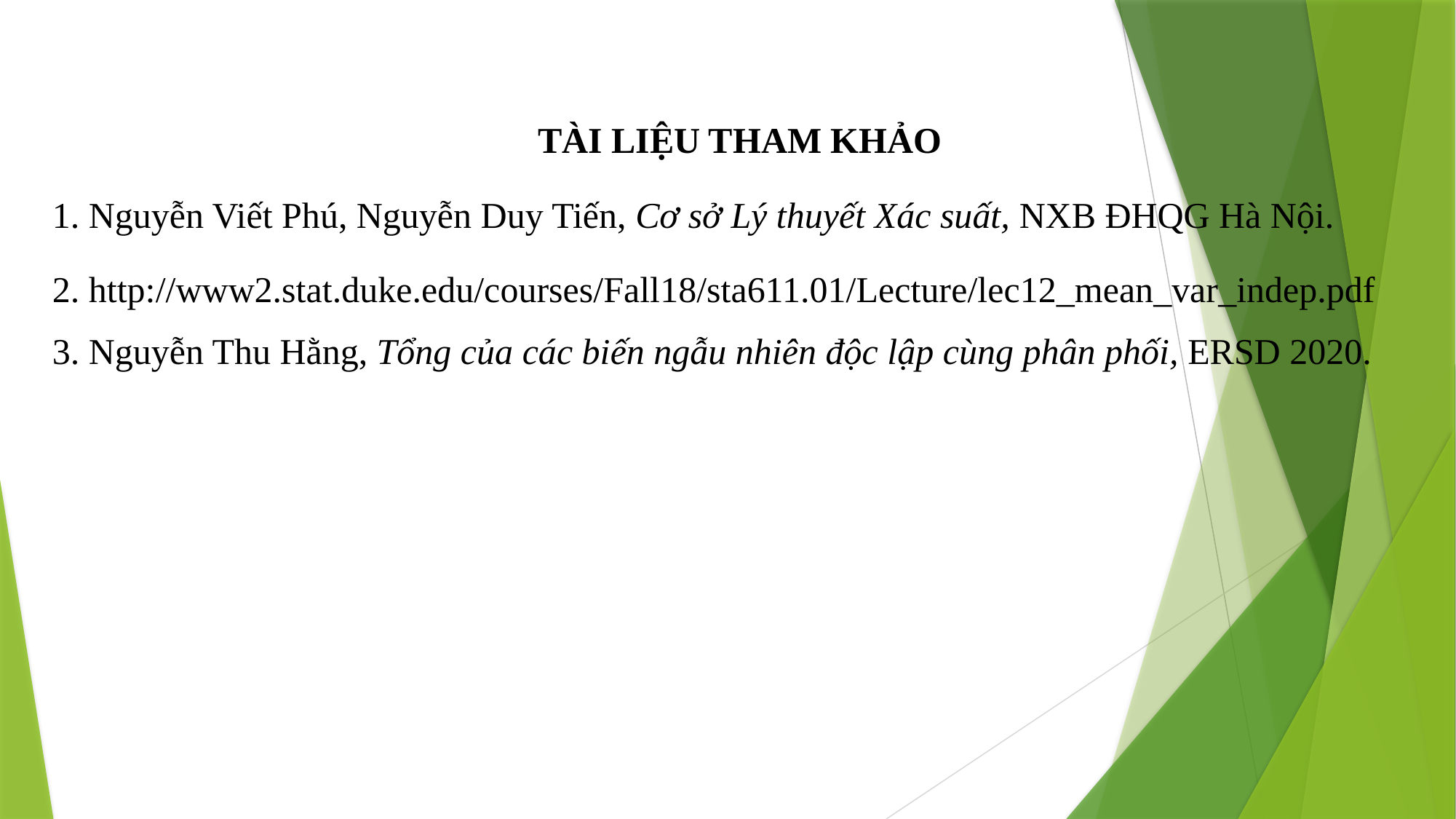

TÀI LIỆU THAM KHẢO
1. Nguyễn Viết Phú, Nguyễn Duy Tiến, Cơ sở Lý thuyết Xác suất, NXB ĐHQG Hà Nội.
2. http://www2.stat.duke.edu/courses/Fall18/sta611.01/Lecture/lec12_mean_var_indep.pdf
3. Nguyễn Thu Hằng, Tổng của các biến ngẫu nhiên độc lập cùng phân phối, ERSD 2020.